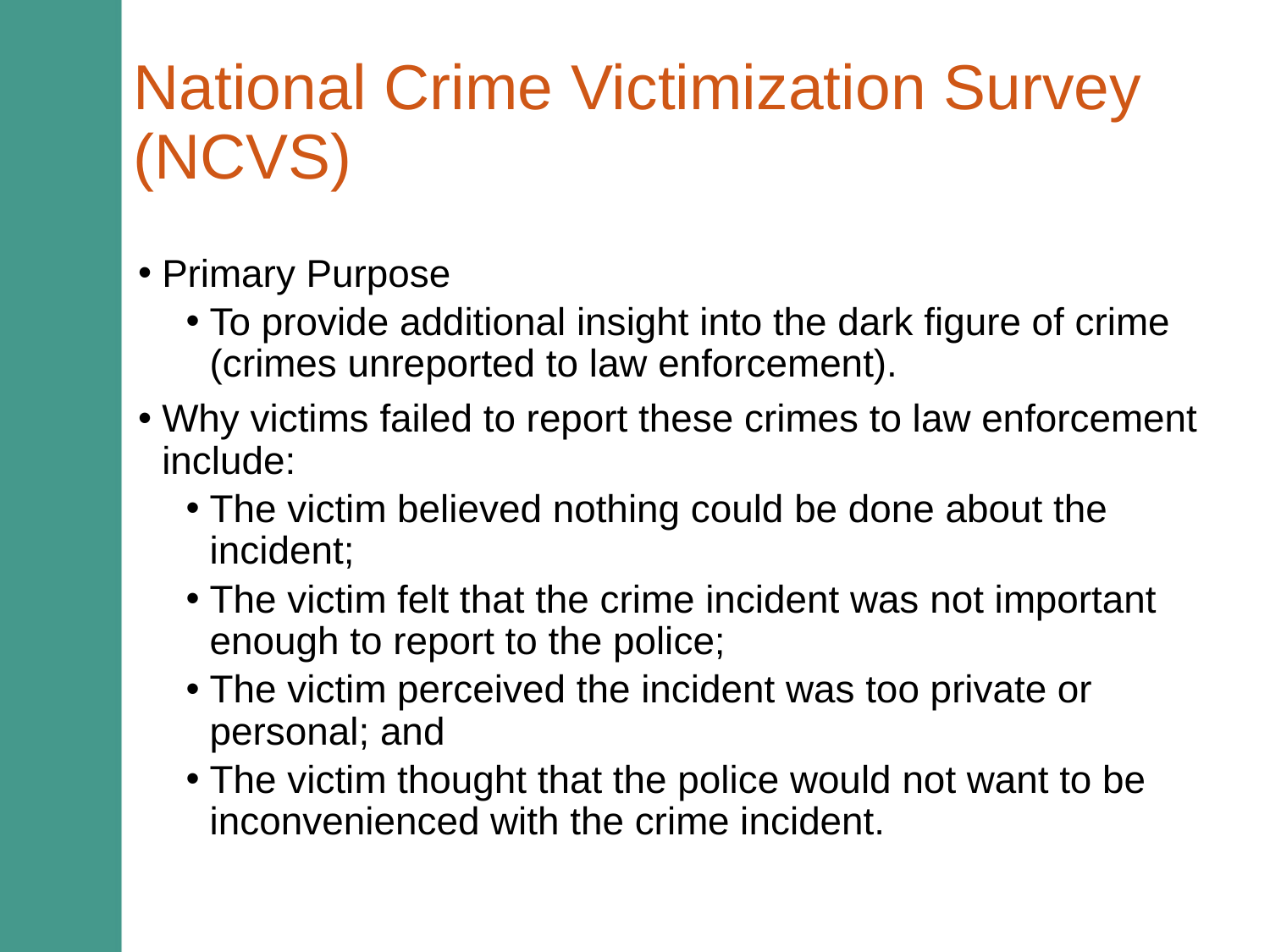

# National Crime Victimization Survey (NCVS)
Primary Purpose
To provide additional insight into the dark figure of crime (crimes unreported to law enforcement).
Why victims failed to report these crimes to law enforcement include:
The victim believed nothing could be done about the incident;
The victim felt that the crime incident was not important enough to report to the police;
The victim perceived the incident was too private or personal; and
The victim thought that the police would not want to be inconvenienced with the crime incident.